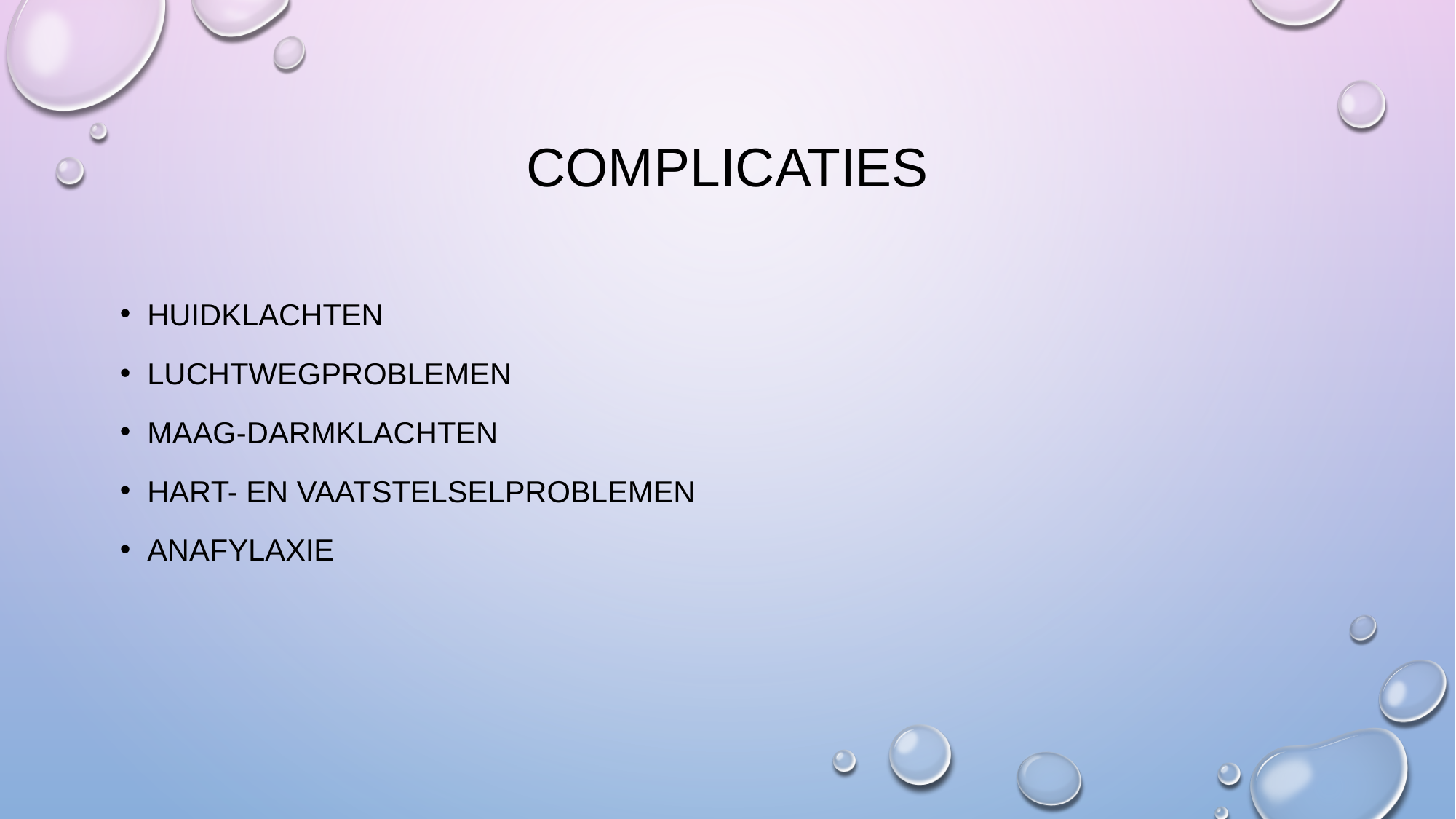

# complicaties
Huidklachten
Luchtwegproblemen
Maag-darmklachten
Hart- en vaatstelselproblemen
Anafylaxie